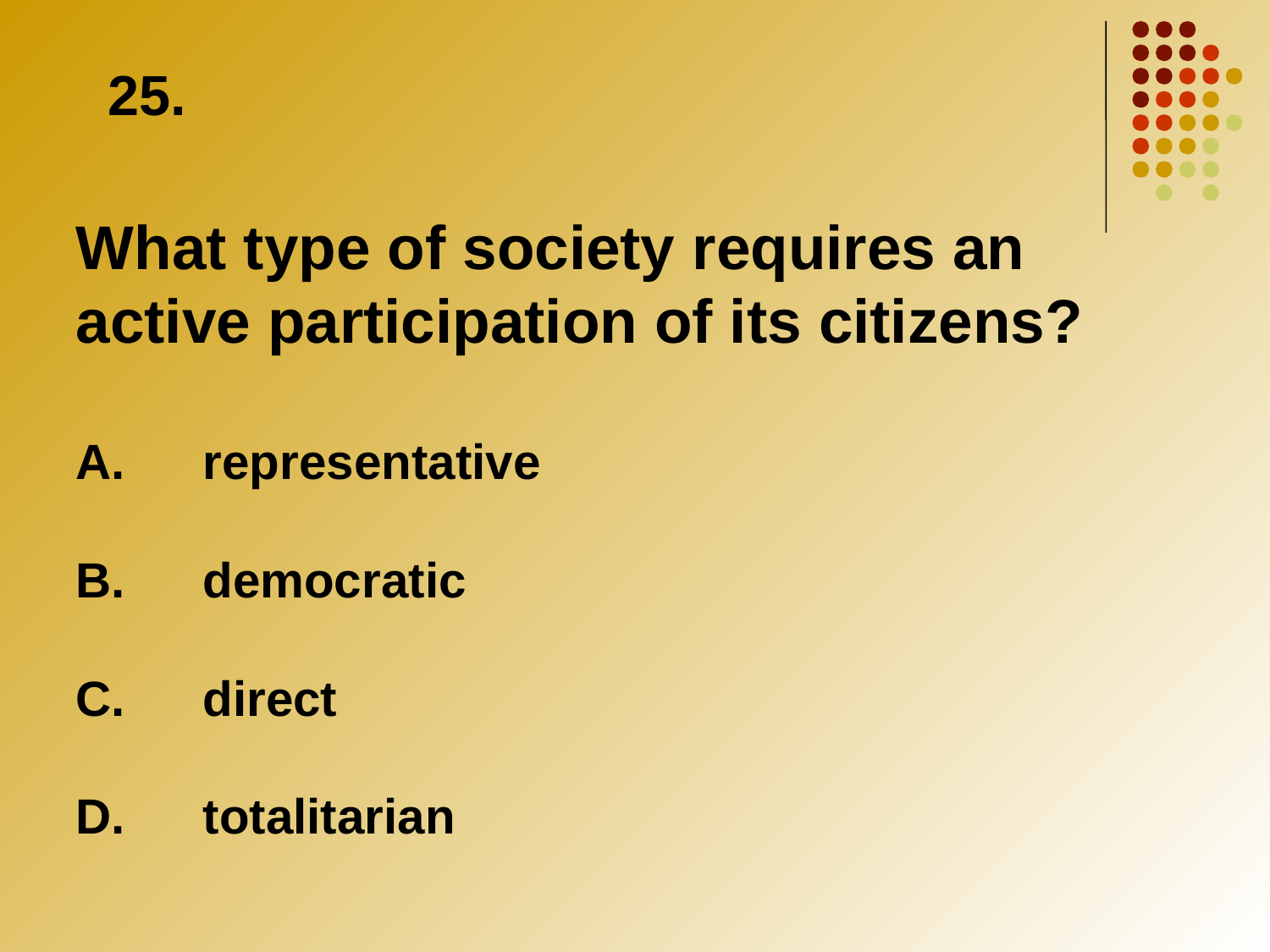

25.
What type of society requires an active participation of its citizens?
A.	representative
B.  	democratic
C.	direct
D.	totalitarian